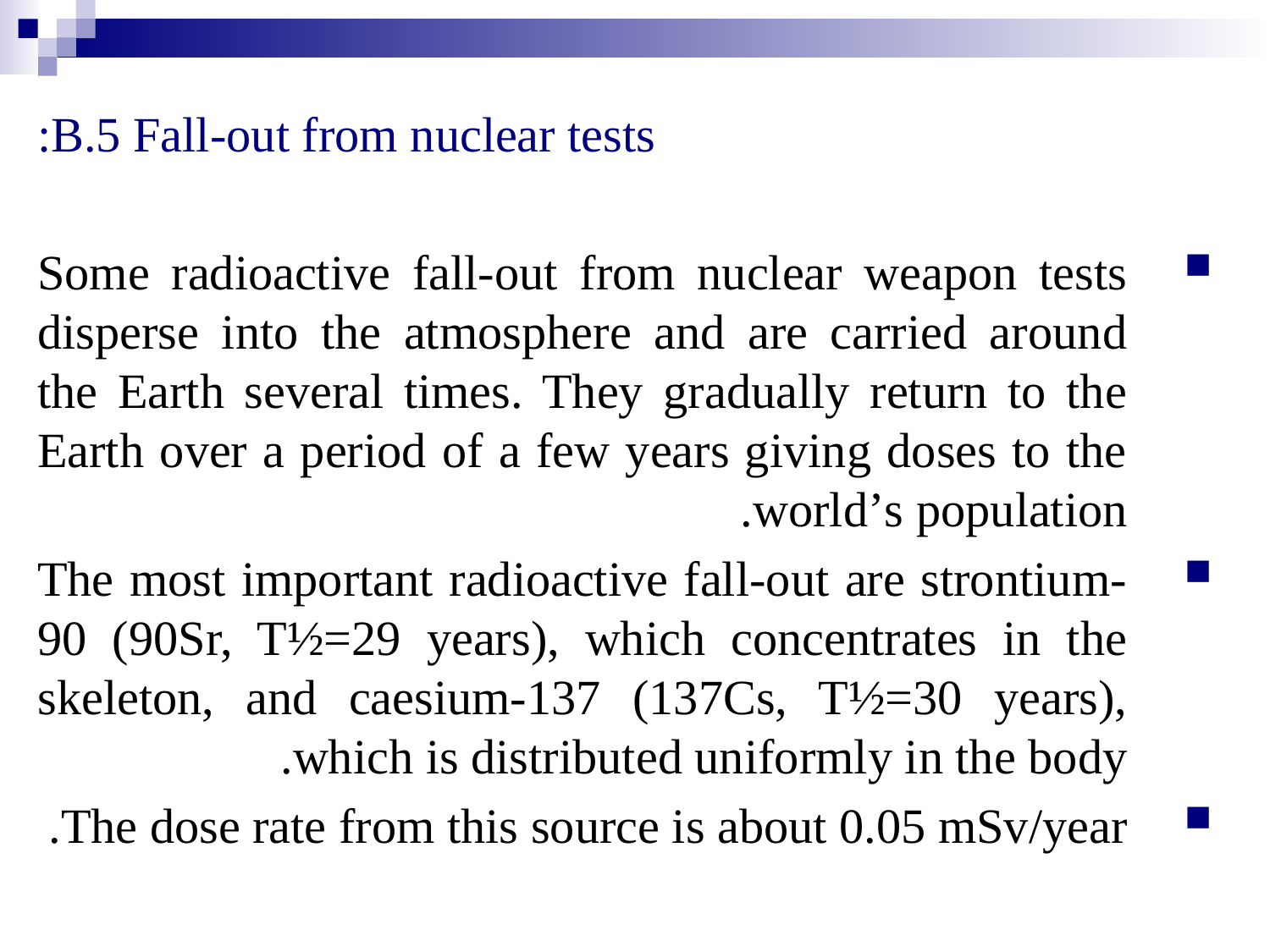

B.5 Fall-out from nuclear tests:

Some radioactive fall-out from nuclear weapon tests disperse into the atmosphere and are carried around the Earth several times. They gradually return to the Earth over a period of a few years giving doses to the world’s population.
The most important radioactive fall-out are strontium-90 (90Sr, T½=29 years), which concentrates in the skeleton, and caesium-137 (137Cs, T½=30 years), which is distributed uniformly in the body.
The dose rate from this source is about 0.05 mSv/year.